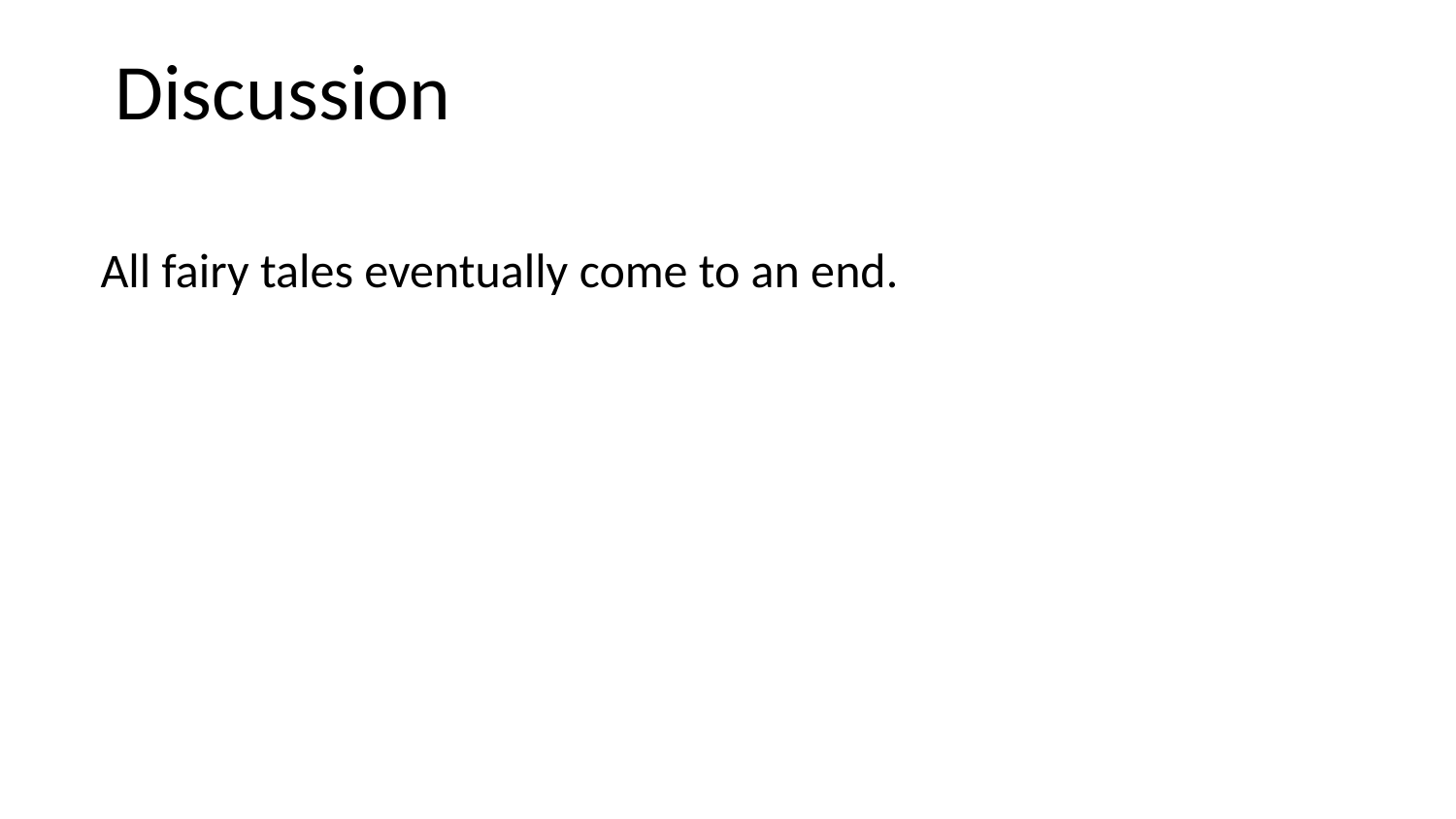

# Discussion

All fairy tales eventually come to an end.